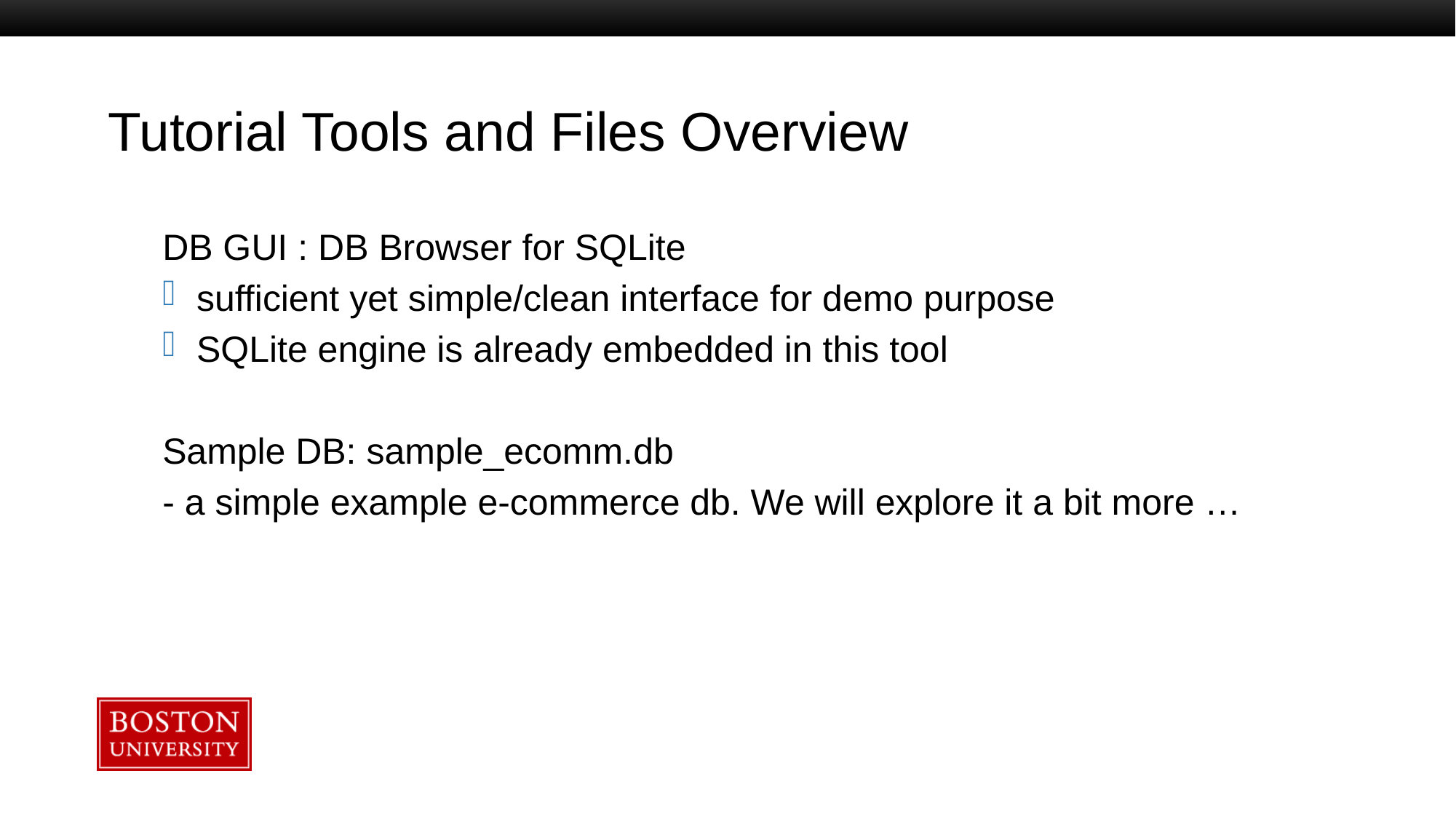

# Tutorial Tools and Files Overview
DB GUI : DB Browser for SQLite
sufficient yet simple/clean interface for demo purpose
SQLite engine is already embedded in this tool

Sample DB: sample_ecomm.db
- a simple example e-commerce db. We will explore it a bit more …